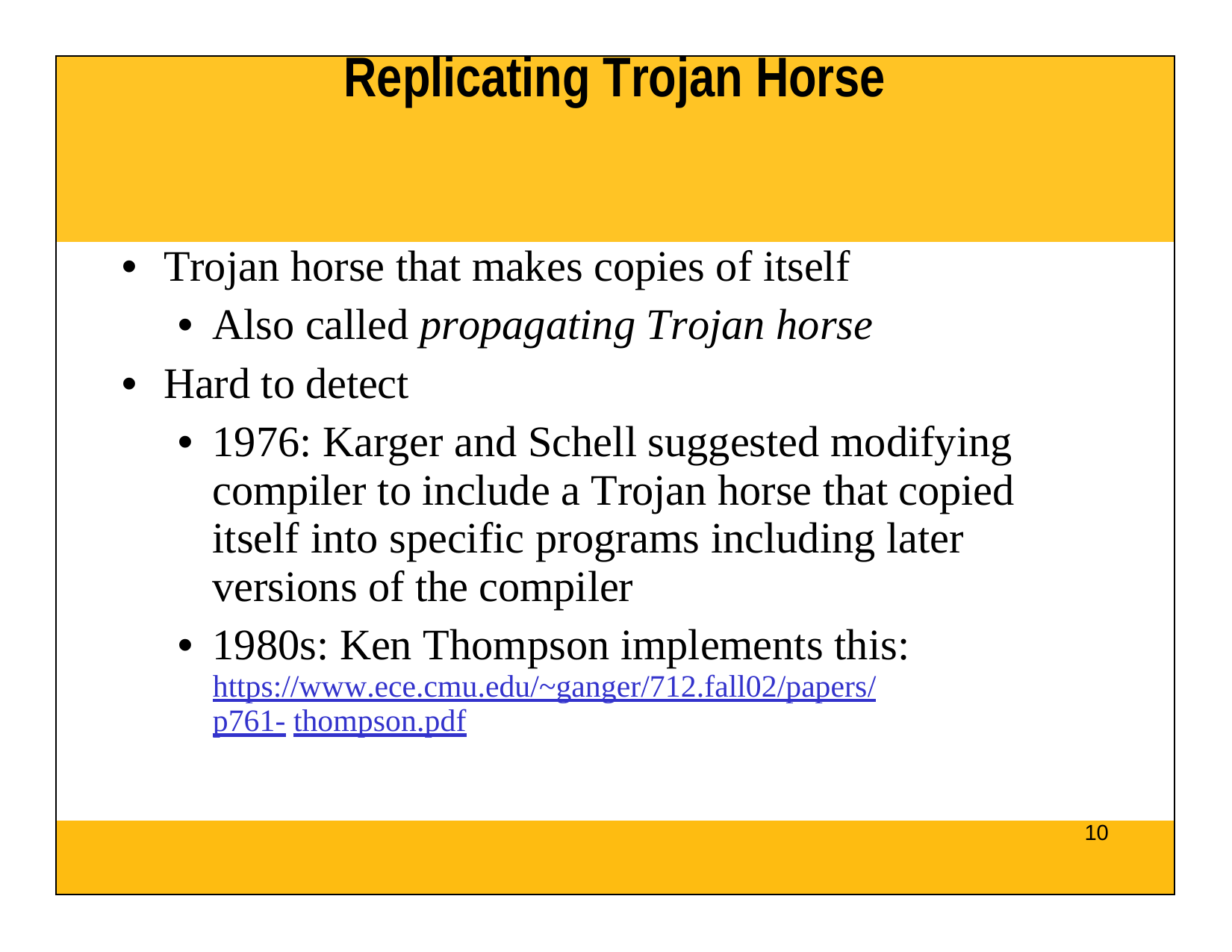

| Replicating Trojan Horse |
| --- |
| Trojan horse that makes copies of itself Also called propagating Trojan horse Hard to detect 1976: Karger and Schell suggested modifying compiler to include a Trojan horse that copied itself into specific programs including later versions of the compiler 1980s: Ken Thompson implements this: https://www.ece.cmu.edu/~ganger/712.fall02/papers/p761- thompson.pdf |
| 10 |